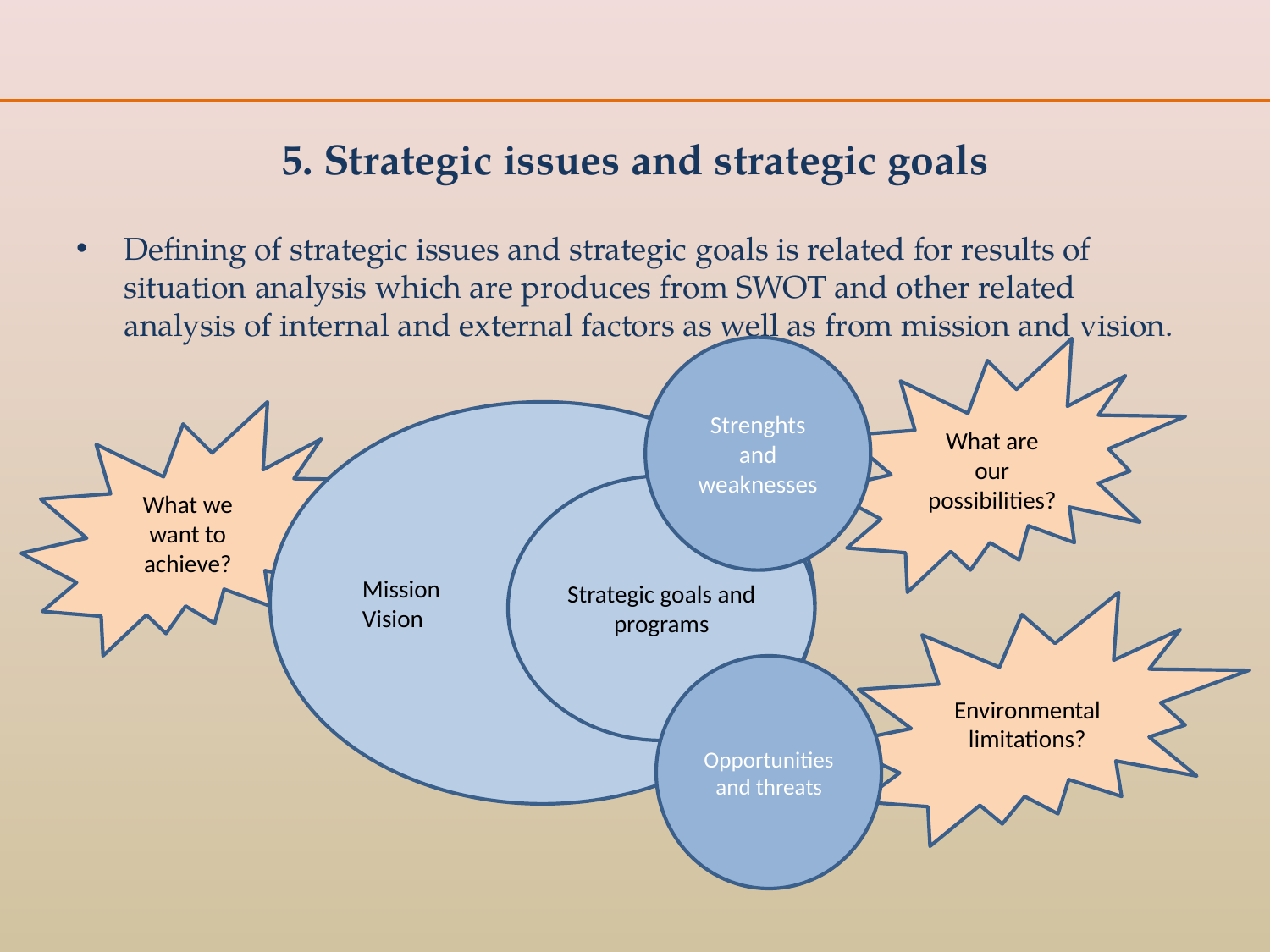

# 5. Strategic issues and strategic goals
Defining of strategic issues and strategic goals is related for results of situation analysis which are produces from SWOT and other related analysis of internal and external factors as well as from mission and vision.

Strenghts and weaknesses
What are our possibilities?
What we want to achieve?
Mission
Vision
Strategic goals and programs
Environmental limitations?
Opportunities and threats